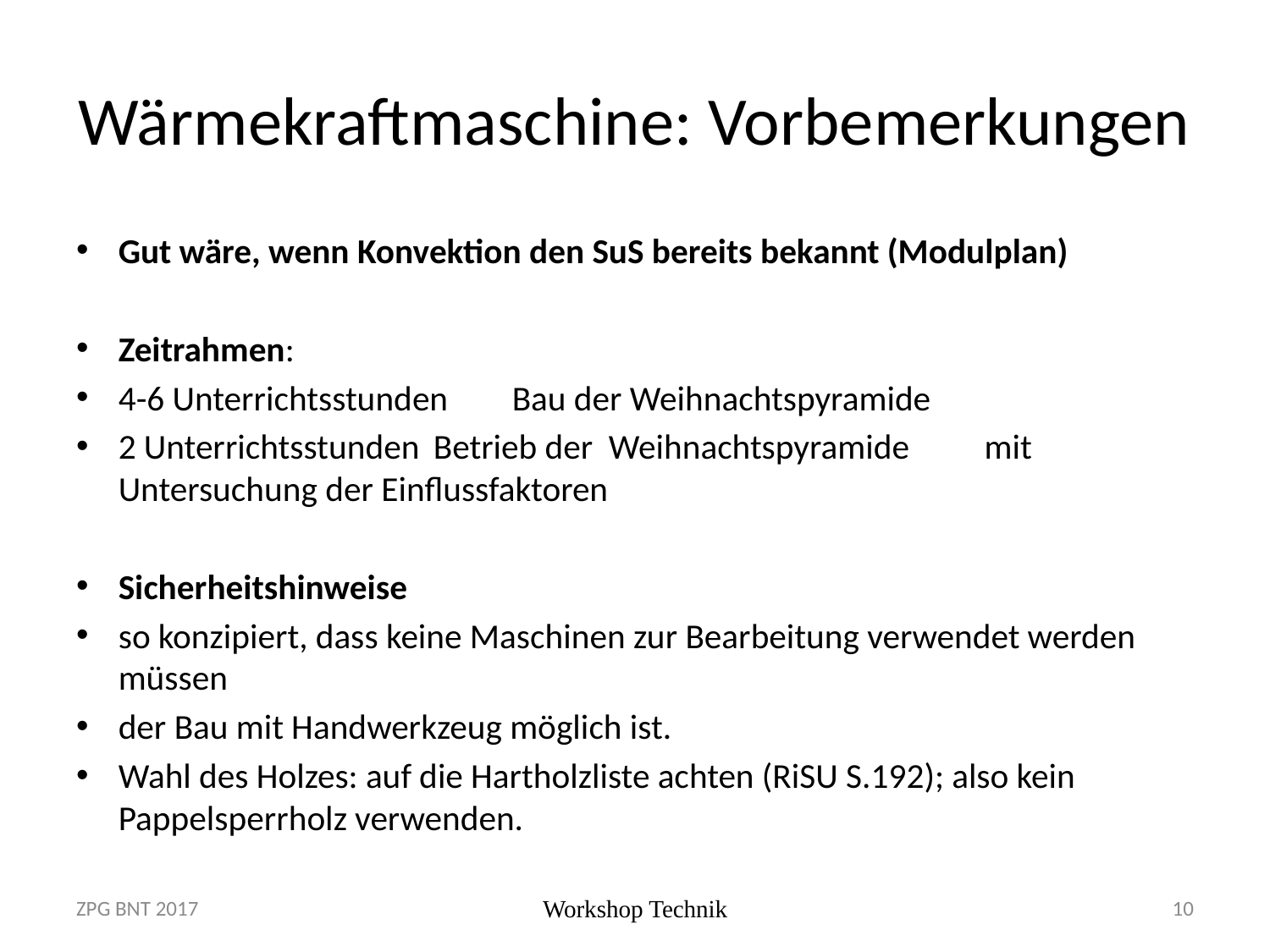

# Wärmekraftmaschine: Vorbemerkungen
Gut wäre, wenn Konvektion den SuS bereits bekannt (Modulplan)

Zeitrahmen:
4-6 Unterrichtsstunden	Bau der Weihnachtspyramide
2 Unterrichtsstunden	Betrieb der  Weihnachtspyramide    	mit Untersuchung der Einflussfaktoren

Sicherheitshinweise
so konzipiert, dass keine Maschinen zur Bearbeitung verwendet werden müssen
der Bau mit Handwerkzeug möglich ist.
Wahl des Holzes: auf die Hartholzliste achten (RiSU S.192); also kein Pappelsperrholz verwenden.

ZPG BNT 2017
Workshop Technik
10